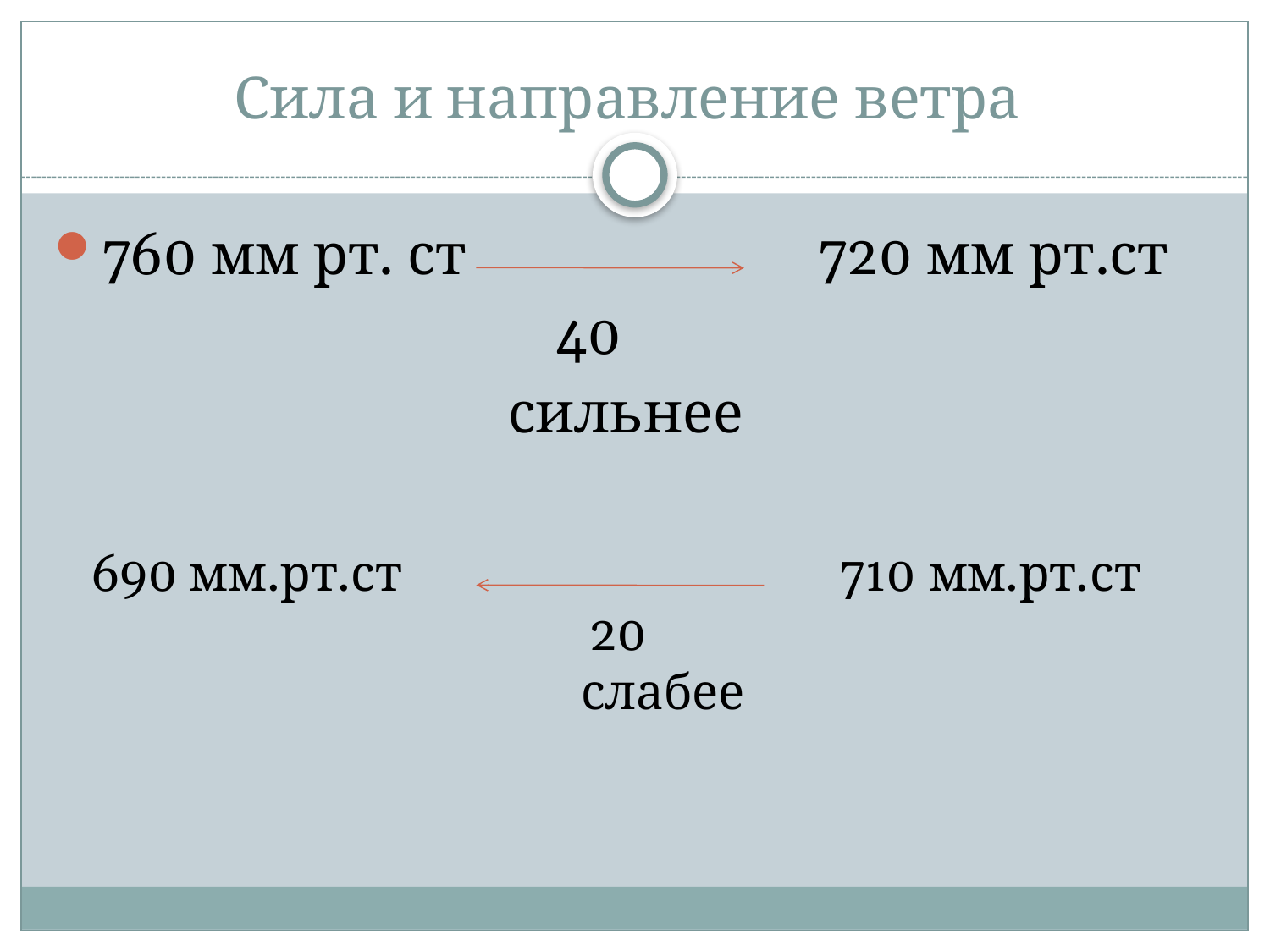

# Сила и направление ветра
760 мм рт. ст                          720 мм рт.ст
                                     40
сильнее
690 мм.рт.ст                                     710 мм.рт.ст
                                          20
 слабее